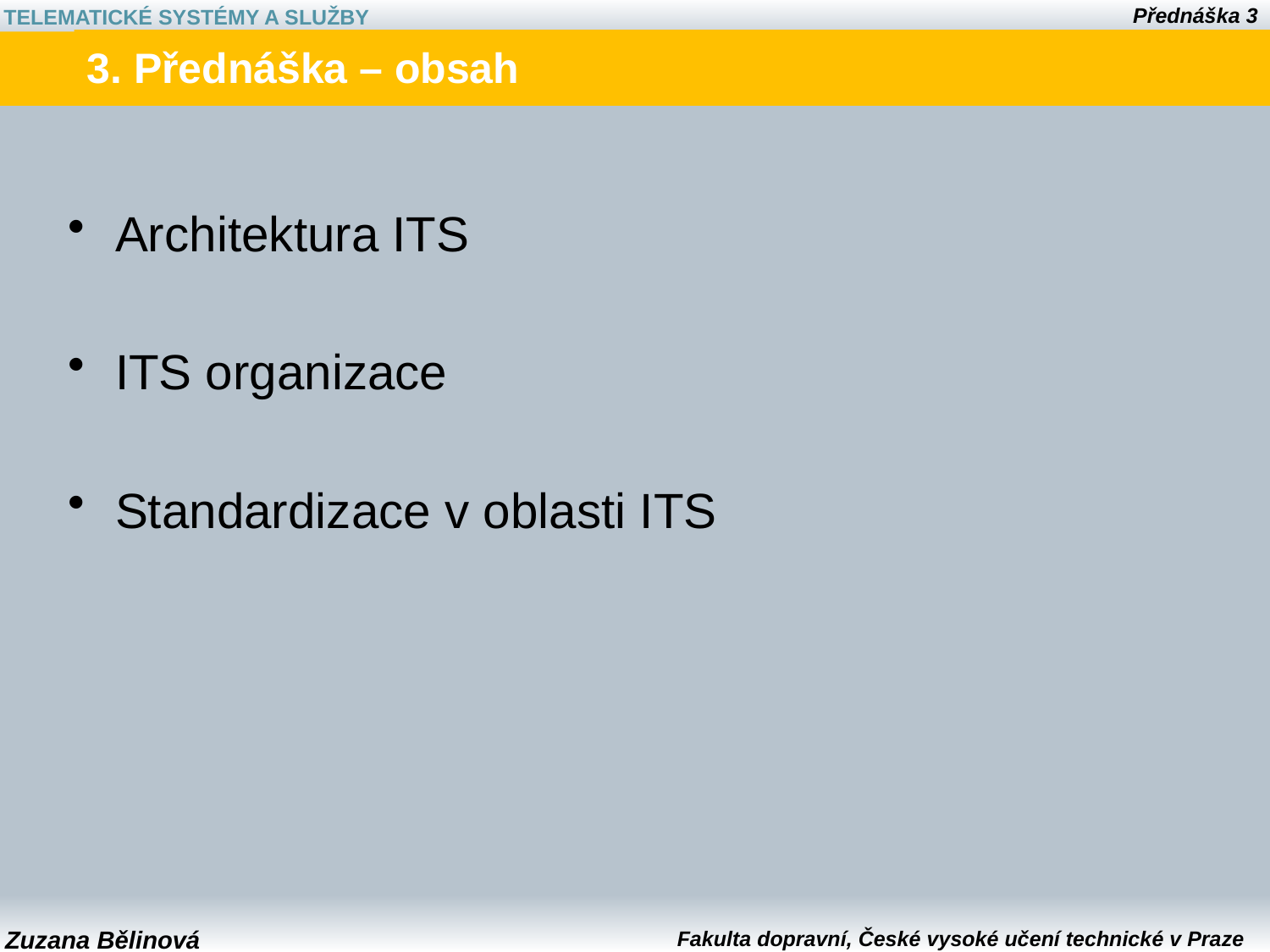

# 3. Přednáška – obsah
Architektura ITS

ITS organizace

Standardizace v oblasti ITS